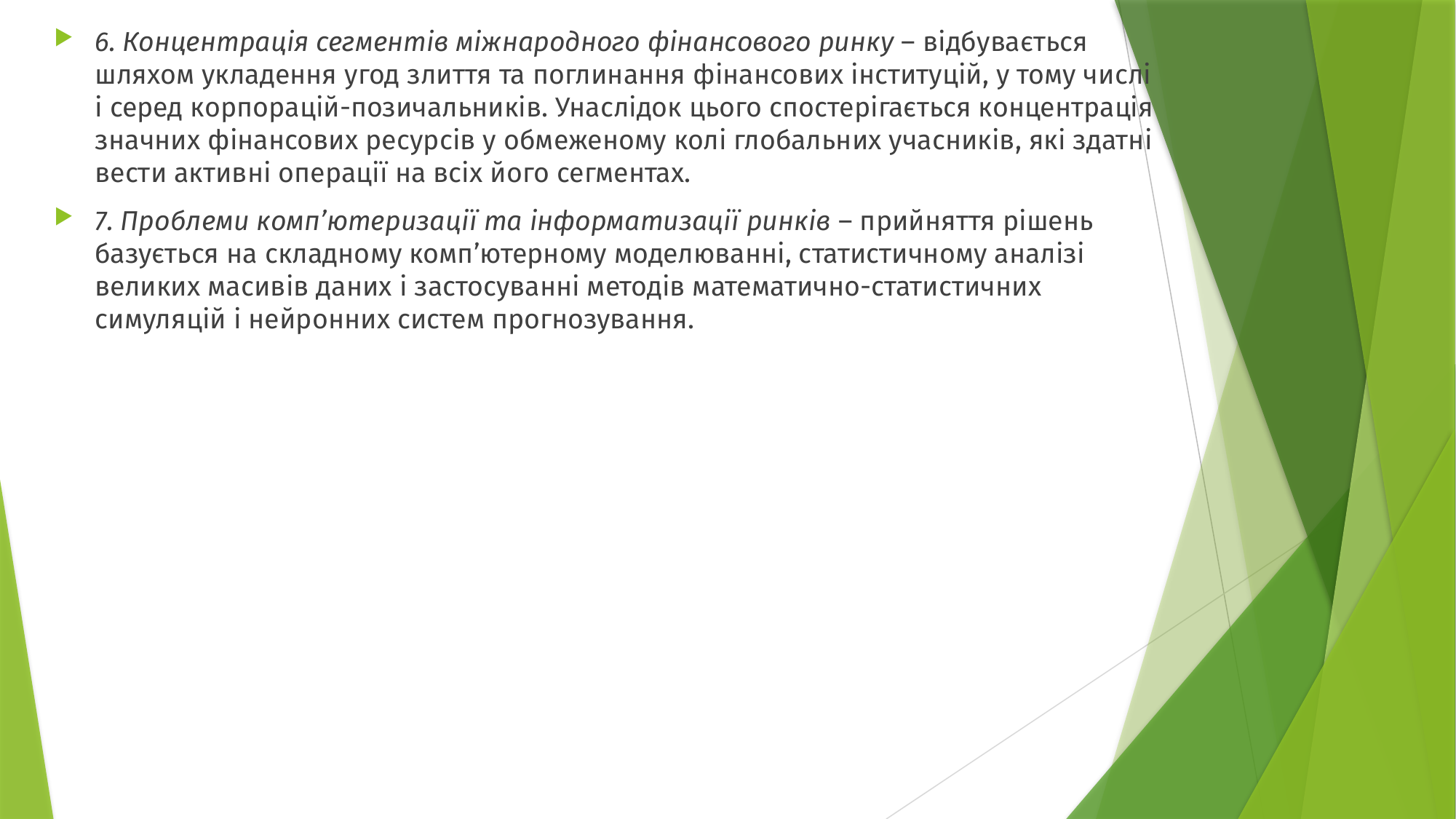

6. Концентрація сегментів міжнародного фінансового ринку – відбувається шляхом укладення угод злиття та поглинання фінансових інституцій, у тому числі і серед корпорацій-позичальників. Унаслідок цього спостерігається концентрація значних фінансових ресурсів у обмеженому колі глобальних учасників, які здатні вести активні операції на всіх його сегментах.
7. Проблеми комп’ютеризації та інформатизації ринків – прийняття рішень базується на складному комп’ютерному моделюванні, статистичному аналізі великих масивів даних і застосуванні методів математично-статистичних симуляцій і нейронних систем прогнозування.